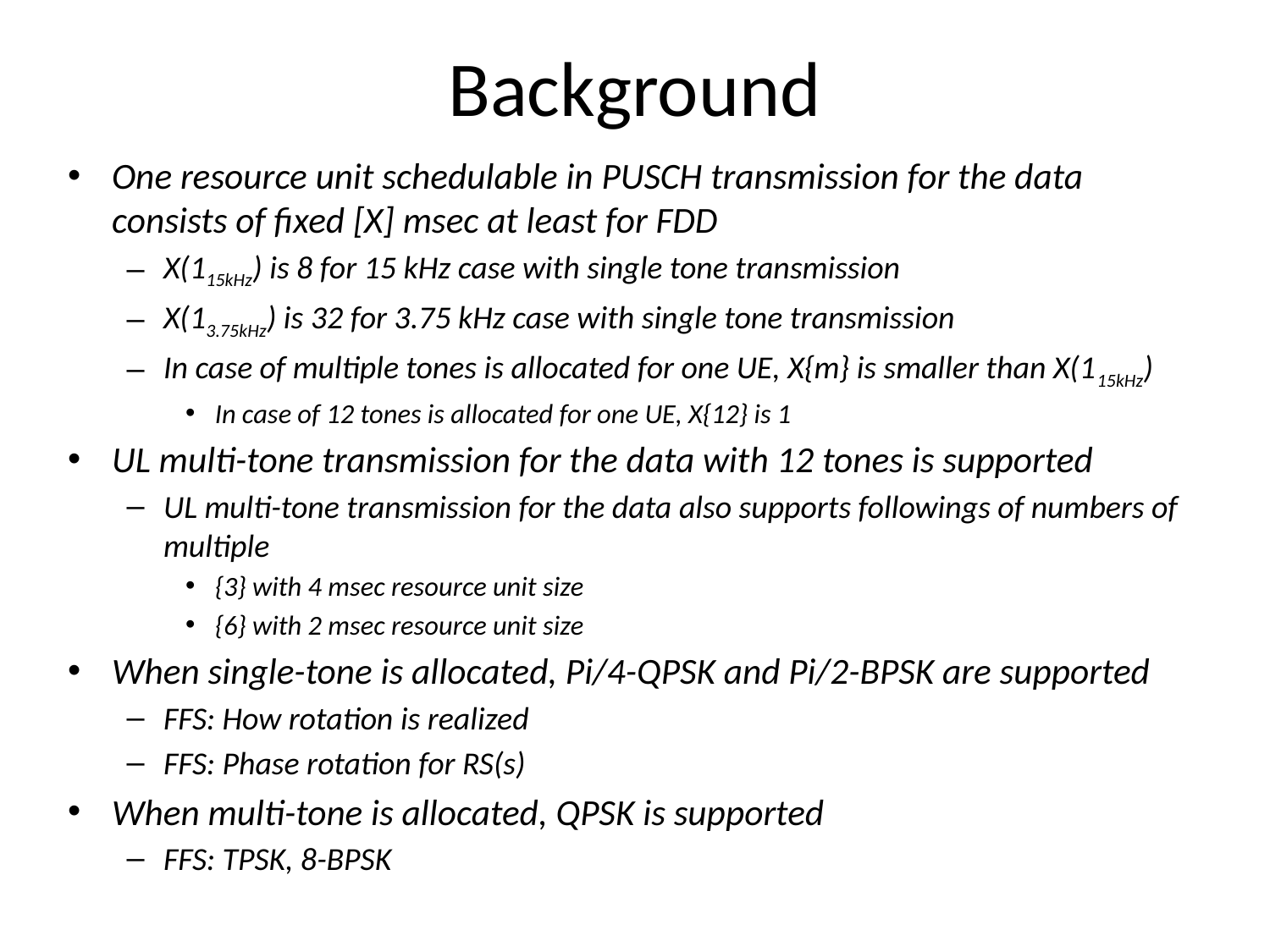

# Background
One resource unit schedulable in PUSCH transmission for the data consists of fixed [X] msec at least for FDD
X(115kHz) is 8 for 15 kHz case with single tone transmission
X(13.75kHz) is 32 for 3.75 kHz case with single tone transmission
In case of multiple tones is allocated for one UE, X{m} is smaller than X(115kHz)
In case of 12 tones is allocated for one UE, X{12} is 1
UL multi-tone transmission for the data with 12 tones is supported
UL multi-tone transmission for the data also supports followings of numbers of multiple
{3} with 4 msec resource unit size
{6} with 2 msec resource unit size
When single-tone is allocated, Pi/4-QPSK and Pi/2-BPSK are supported
FFS: How rotation is realized
FFS: Phase rotation for RS(s)
When multi-tone is allocated, QPSK is supported
FFS: TPSK, 8-BPSK